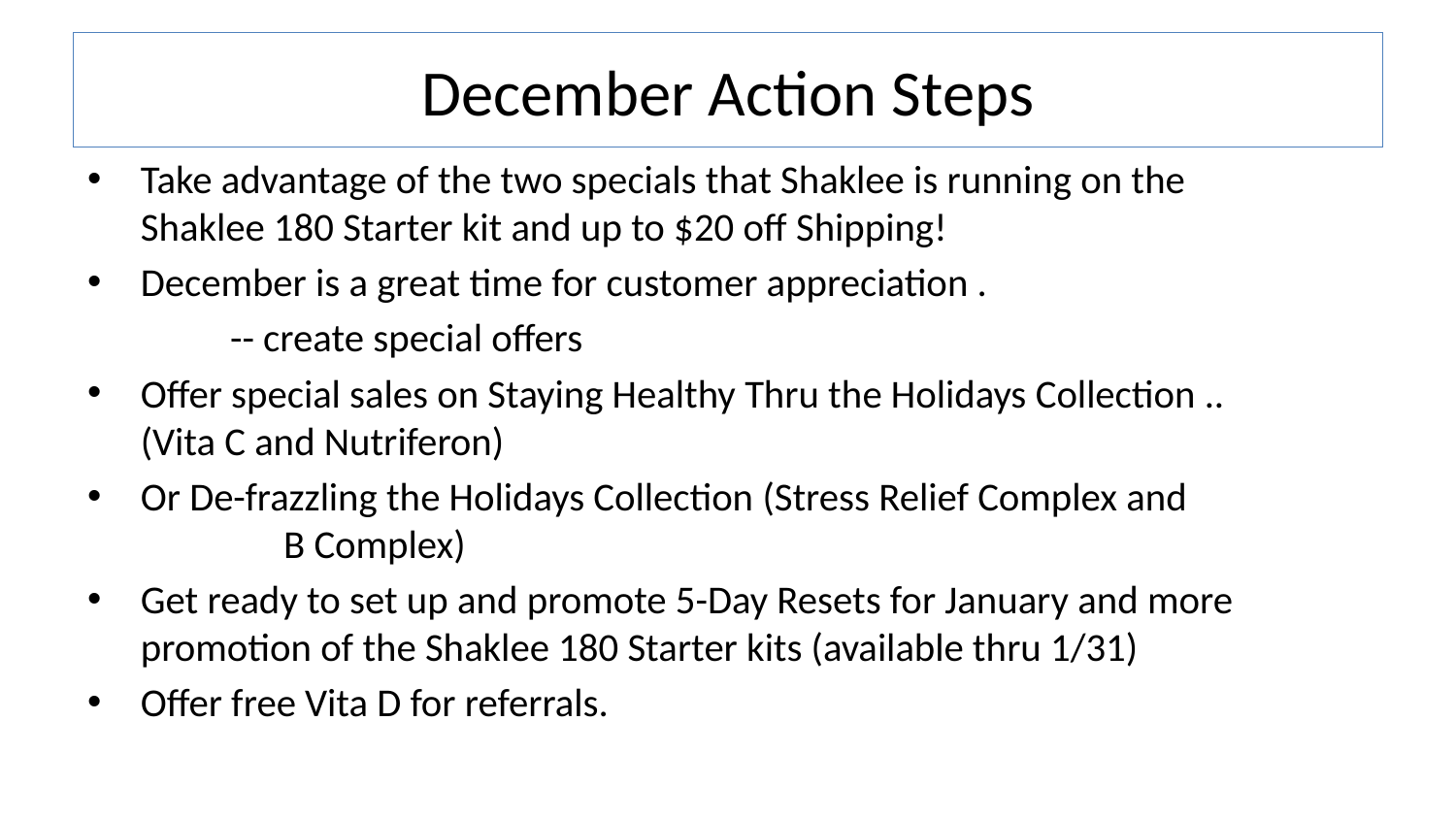

# December Action Steps
Take advantage of the two specials that Shaklee is running on the Shaklee 180 Starter kit and up to $20 off Shipping!
December is a great time for customer appreciation .
	-- create special offers
Offer special sales on Staying Healthy Thru the Holidays Collection ..  (Vita C and Nutriferon)
Or De-frazzling the Holidays Collection (Stress Relief Complex and	 												B Complex)
Get ready to set up and promote 5-Day Resets for January and more promotion of the Shaklee 180 Starter kits (available thru 1/31)
Offer free Vita D for referrals.